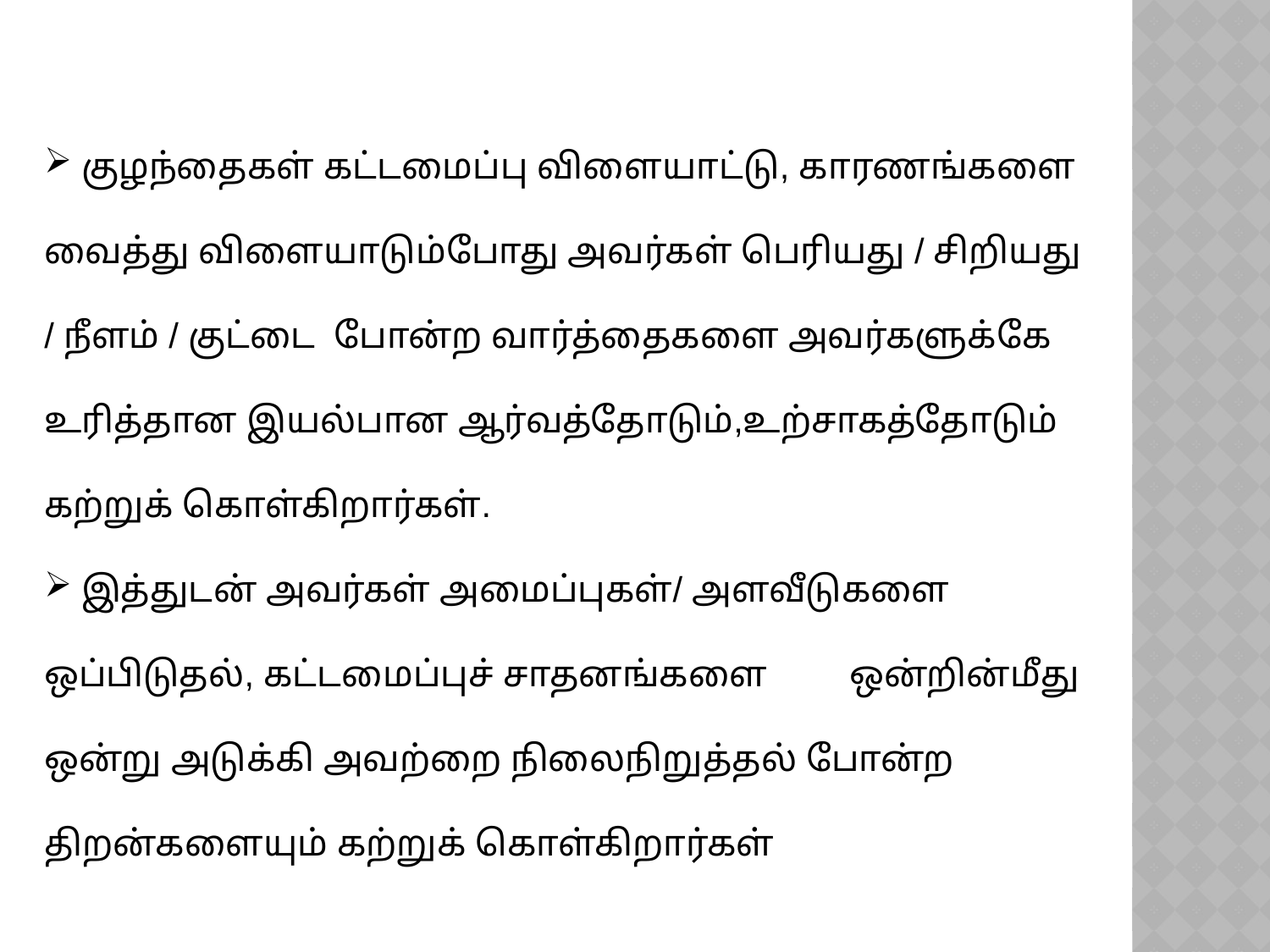

குழந்தைகள் கட்டமைப்பு விளையாட்டு, காரணங்களை வைத்து விளையாடும்போது அவர்கள் பெரியது / சிறியது / நீளம் / குட்டை  போன்ற வார்த்தைகளை அவர்களுக்கே உரித்தான இயல்பான ஆர்வத்தோடும்,உற்சாகத்தோடும் கற்றுக் கொள்கிறார்கள்.
 இத்துடன் அவர்கள் அமைப்புகள்/ அளவீடுகளை ஒப்பிடுதல், கட்டமைப்புச் சாதனங்களை         ஒன்றின்மீது ஒன்று அடுக்கி அவற்றை நிலைநிறுத்தல் போன்ற திறன்களையும் கற்றுக் கொள்கிறார்கள்